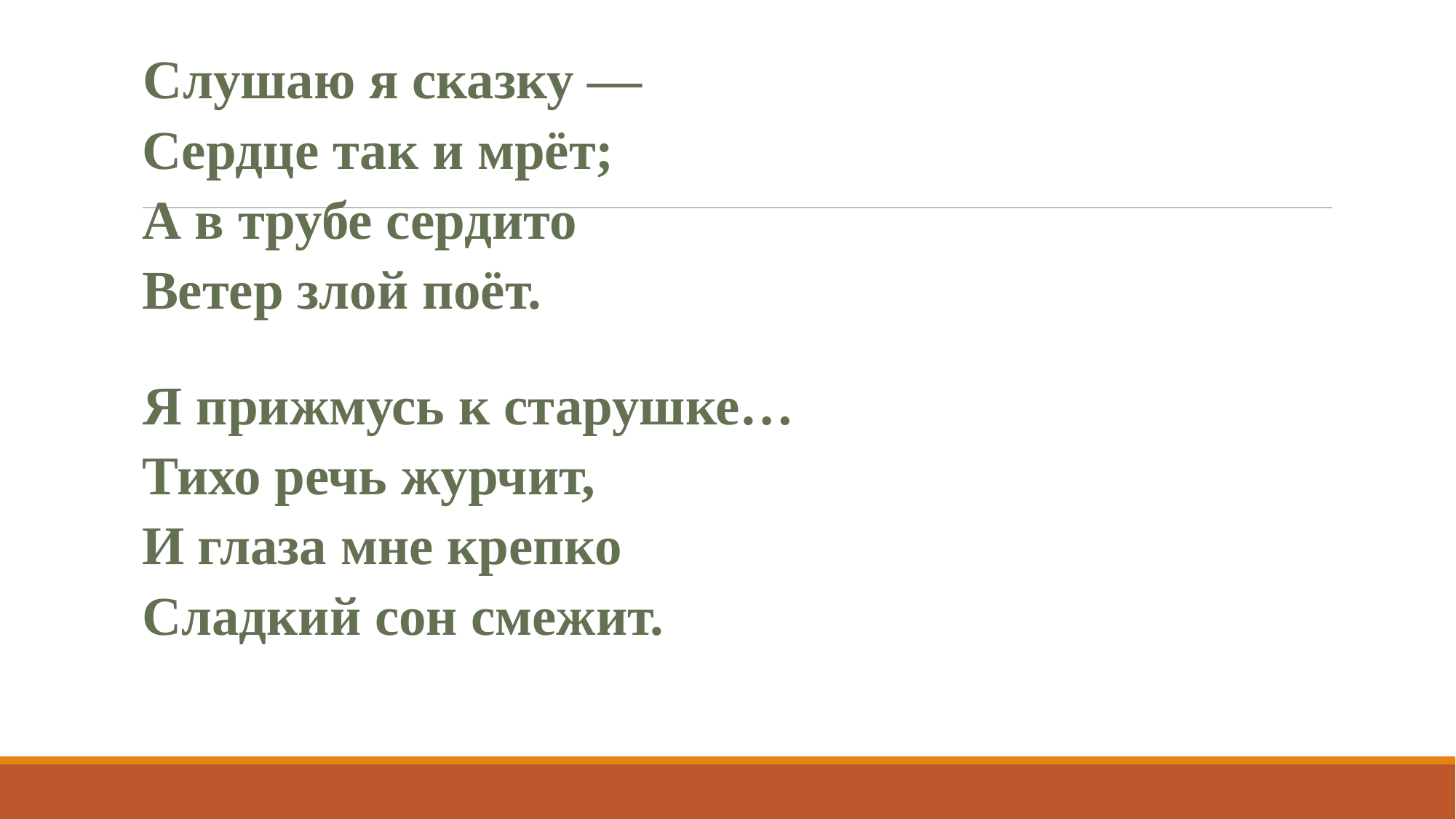

#
Слушаю я сказку —
Сердце так и мрёт;
А в трубе сердито
Ветер злой поёт.
Я прижмусь к старушке…
Тихо речь журчит,
И глаза мне крепко
Сладкий сон смежит.